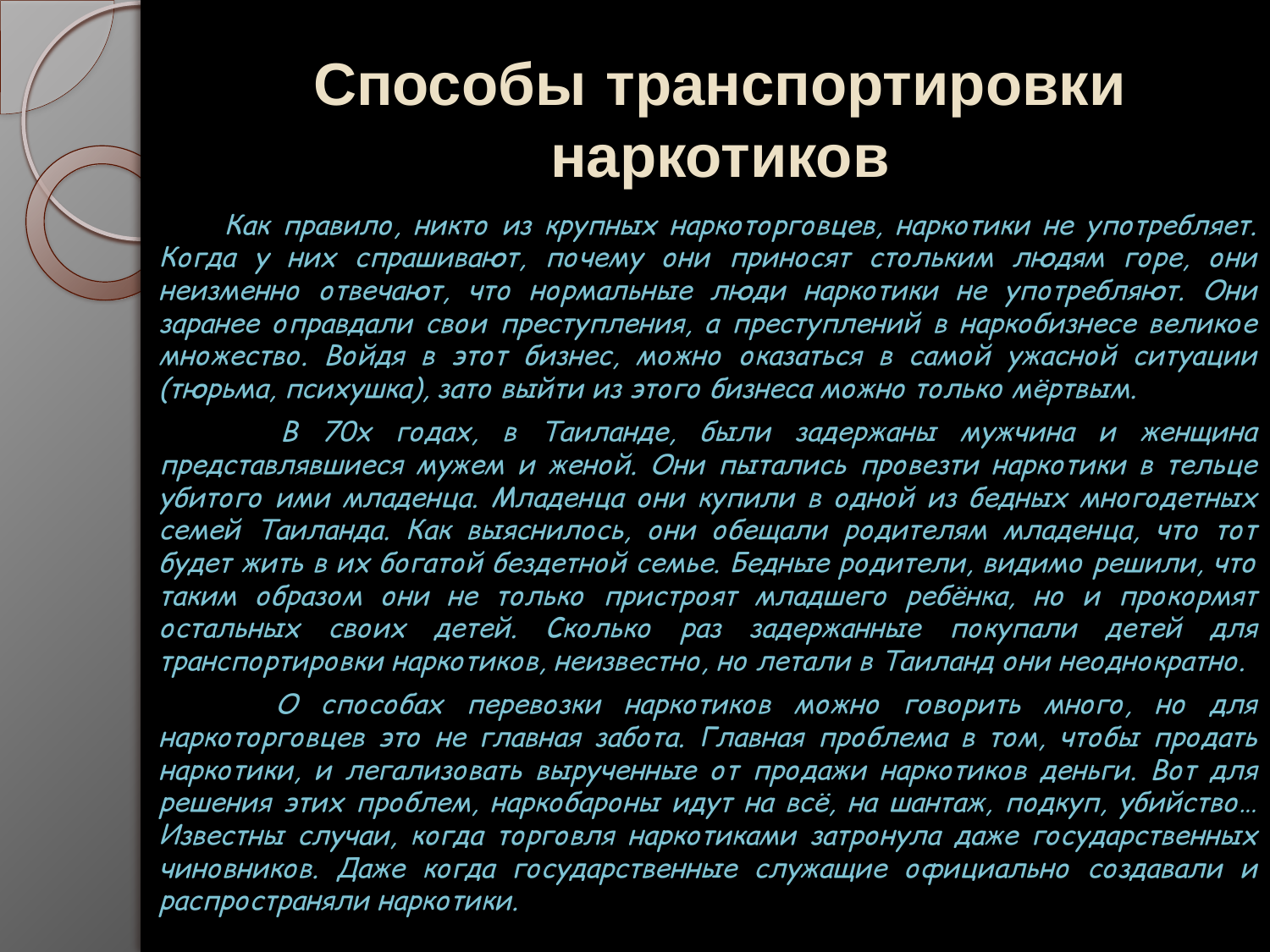

# Способы транспортировки наркотиков
     Как правило, никто из крупных наркоторговцев, наркотики не употребляет. Когда у них спрашивают, почему они приносят стольким людям горе, они неизменно отвечают, что нормальные люди наркотики не употребляют. Они заранее оправдали свои преступления, а преступлений в наркобизнесе великое множество. Войдя в этот бизнес, можно оказаться в самой ужасной ситуации (тюрьма, психушка), зато выйти из этого бизнеса можно только мёртвым.
     В 70х годах, в Таиланде, были задержаны мужчина и женщина представлявшиеся мужем и женой. Они пытались провезти наркотики в тельце убитого ими младенца. Младенца они купили в одной из бедных многодетных семей Таиланда. Как выяснилось, они обещали родителям младенца, что тот будет жить в их богатой бездетной семье. Бедные родители, видимо решили, что таким образом они не только пристроят младшего ребёнка, но и прокормят остальных своих детей. Сколько раз задержанные покупали детей для транспортировки наркотиков, неизвестно, но летали в Таиланд они неоднократно.
     О способах перевозки наркотиков можно говорить много, но для наркоторговцев это не главная забота. Главная проблема в том, чтобы продать наркотики, и легализовать вырученные от продажи наркотиков деньги. Вот для решения этих проблем, наркобароны идут на всё, на шантаж, подкуп, убийство… Известны случаи, когда торговля наркотиками затронула даже государственных чиновников. Даже когда государственные служащие официально создавали и распространяли наркотики.